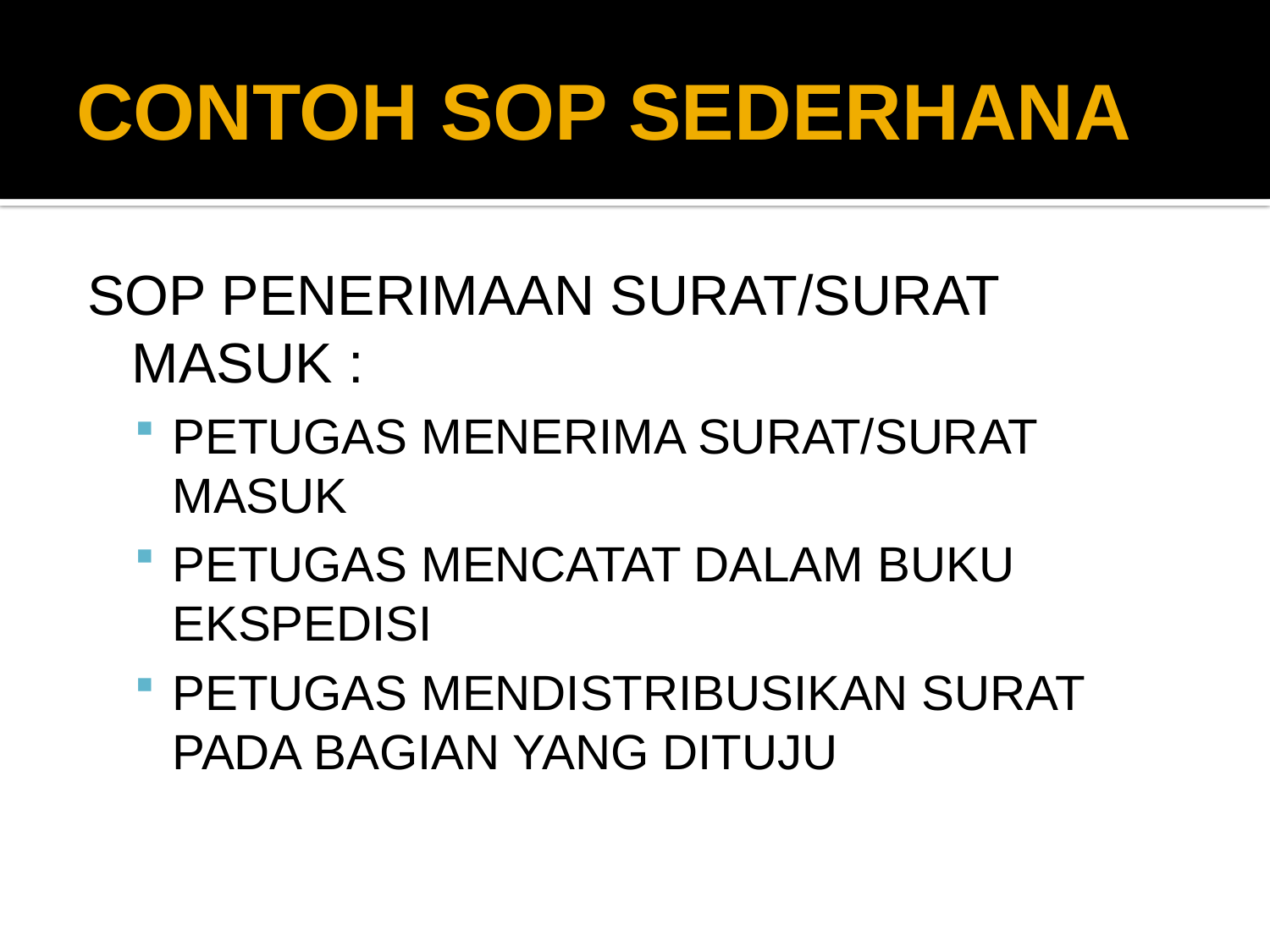

# CONTOH SOP SEDERHANA
SOP PENERIMAAN SURAT/SURAT MASUK :
PETUGAS MENERIMA SURAT/SURAT MASUK
PETUGAS MENCATAT DALAM BUKU EKSPEDISI
PETUGAS MENDISTRIBUSIKAN SURAT PADA BAGIAN YANG DITUJU